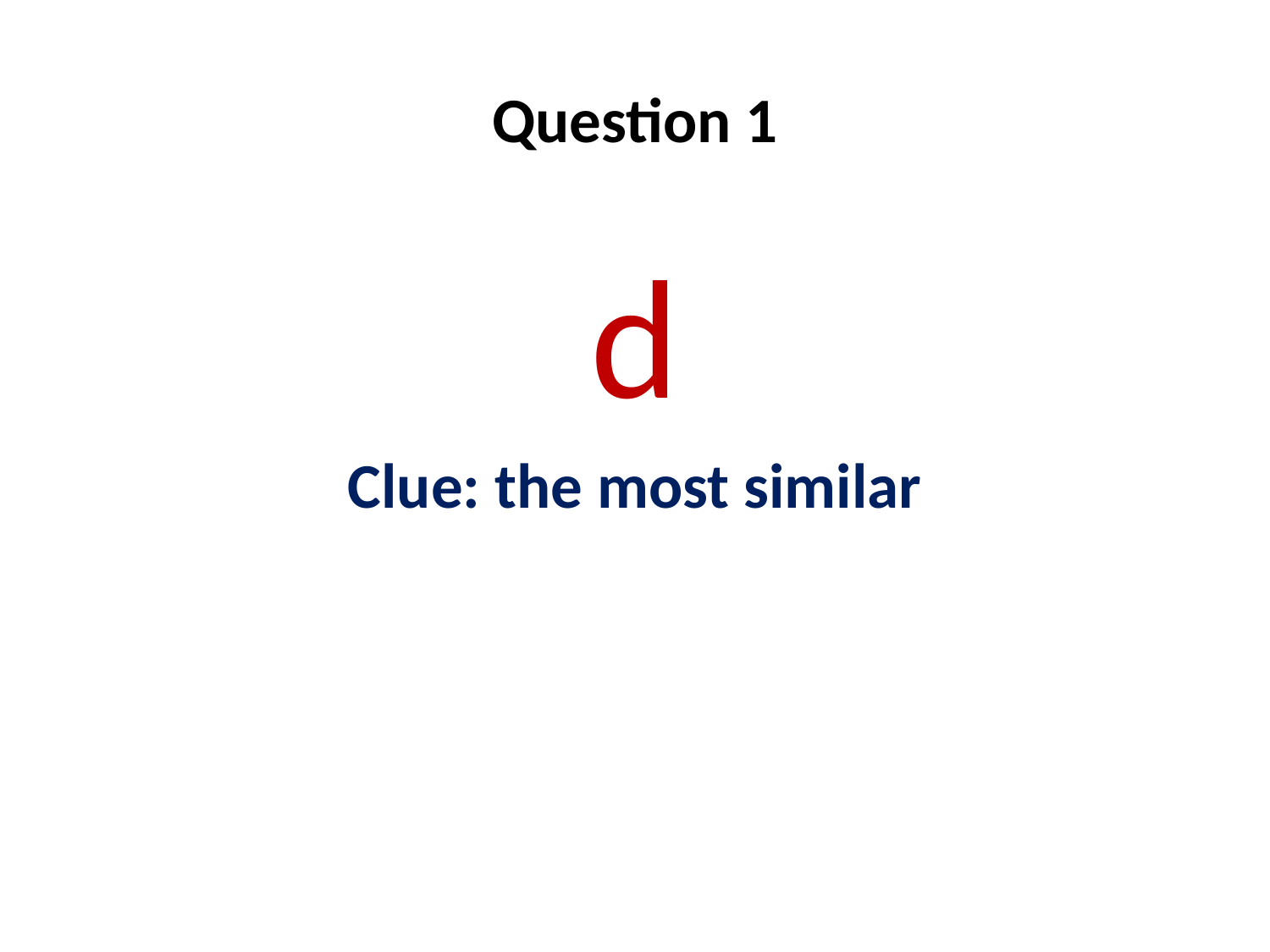

# Question 1
d
Clue: the most similar